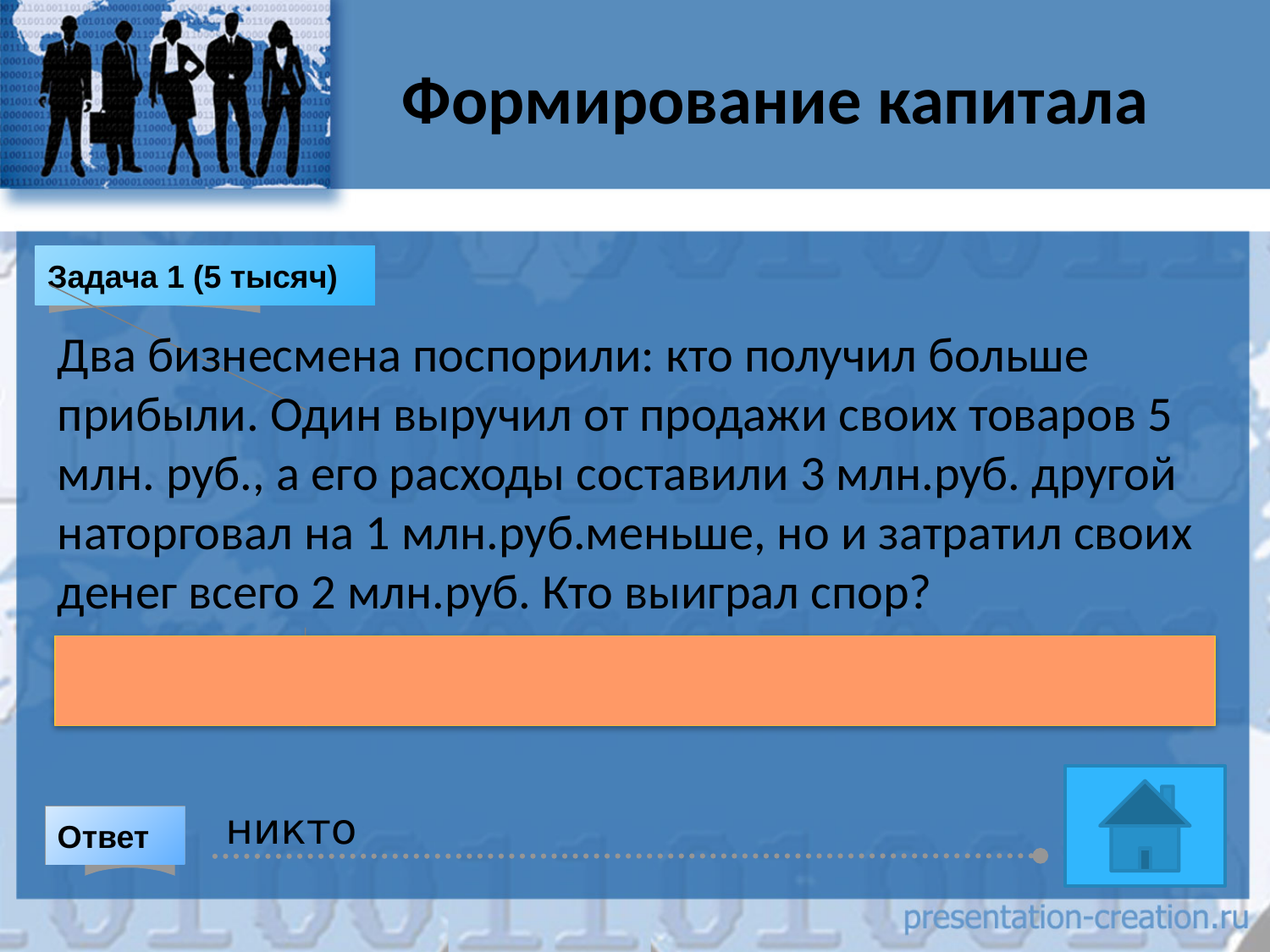

# Формирование капитала
Задача 1 (5 тысяч)

Два бизнесмена поспорили: кто получил больше прибыли. Один выручил от продажи своих товаров 5 млн. руб., а его расходы составили 3 млн.руб. другой наторговал на 1 млн.руб.меньше, но и затратил своих денег всего 2 млн.руб. Кто выиграл спор?

никто
Ответ